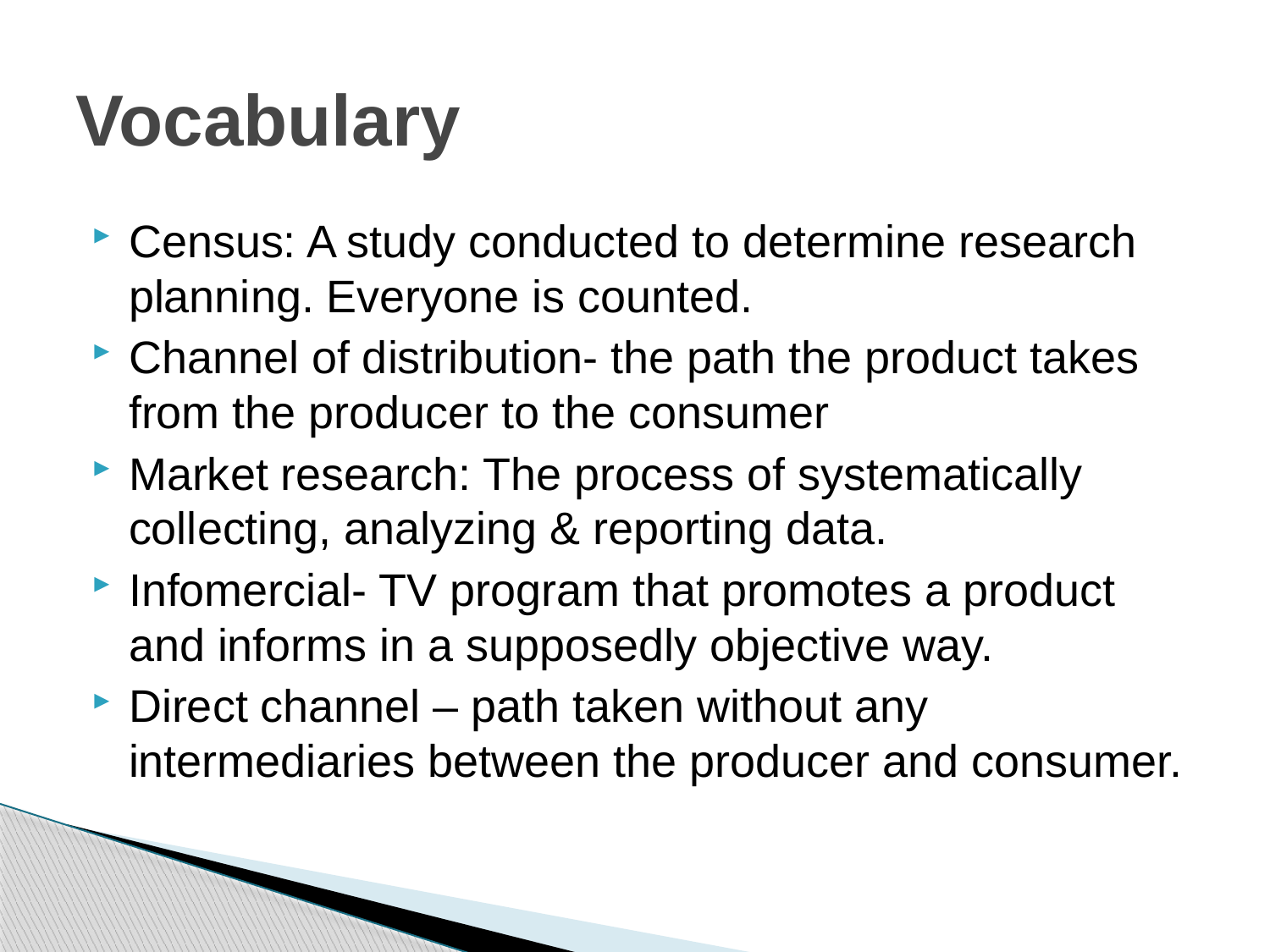

# Vocabulary
Census: A study conducted to determine research planning. Everyone is counted.
Channel of distribution- the path the product takes from the producer to the consumer
Market research: The process of systematically collecting, analyzing & reporting data.
Infomercial- TV program that promotes a product and informs in a supposedly objective way.
Direct channel – path taken without any intermediaries between the producer and consumer.